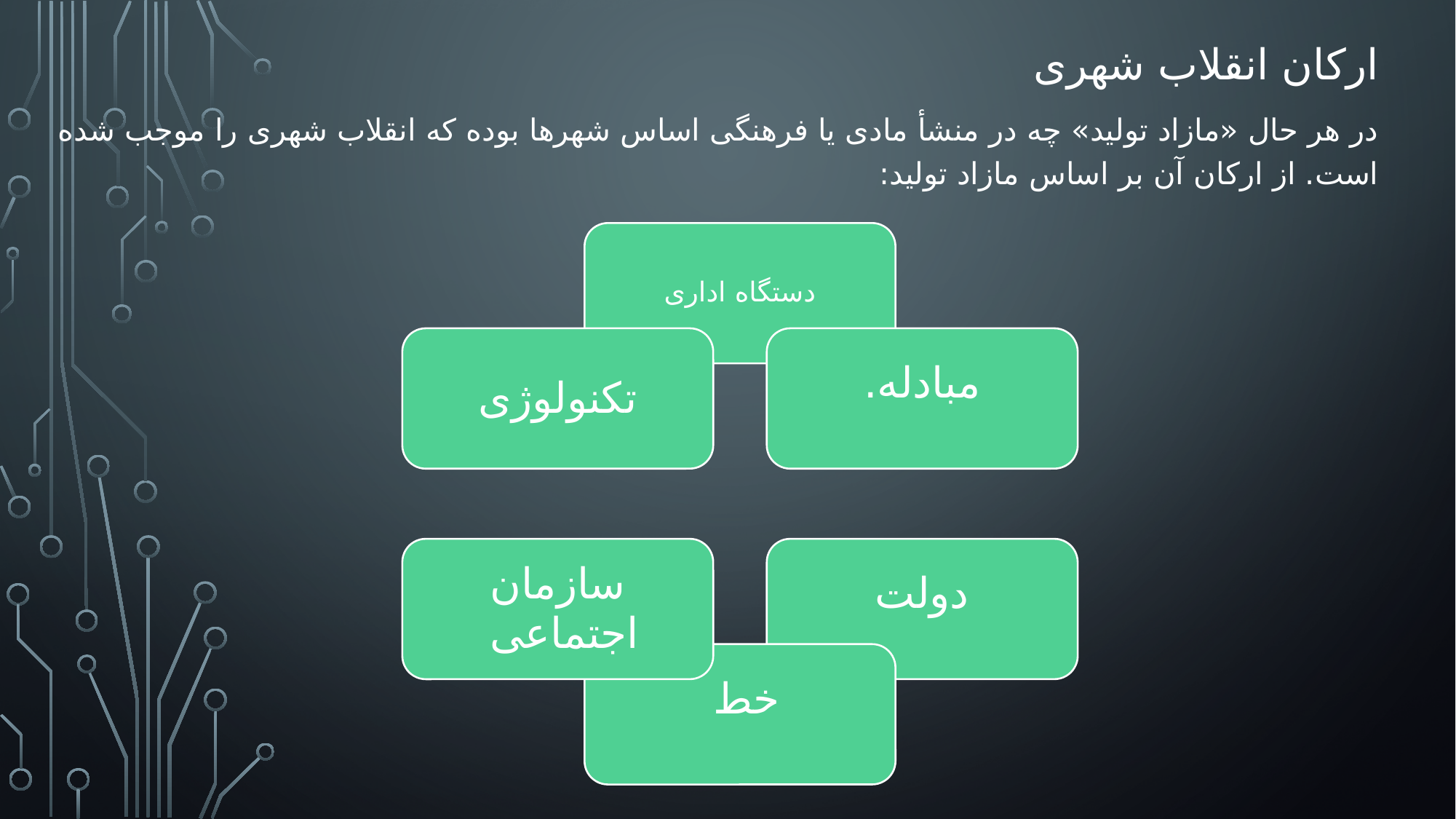

ارکان انقلاب شهری
در هر حال «مازاد تولید» چه در منشأ مادی یا فرهنگی اساس شهرها بوده که انقلاب شهری را موجب شده است. از ارکان آن بر اساس مازاد تولید:
دستگاه اداری
مبادله.
دولت
خط
تکنولوژی
سازمان اجتماعی